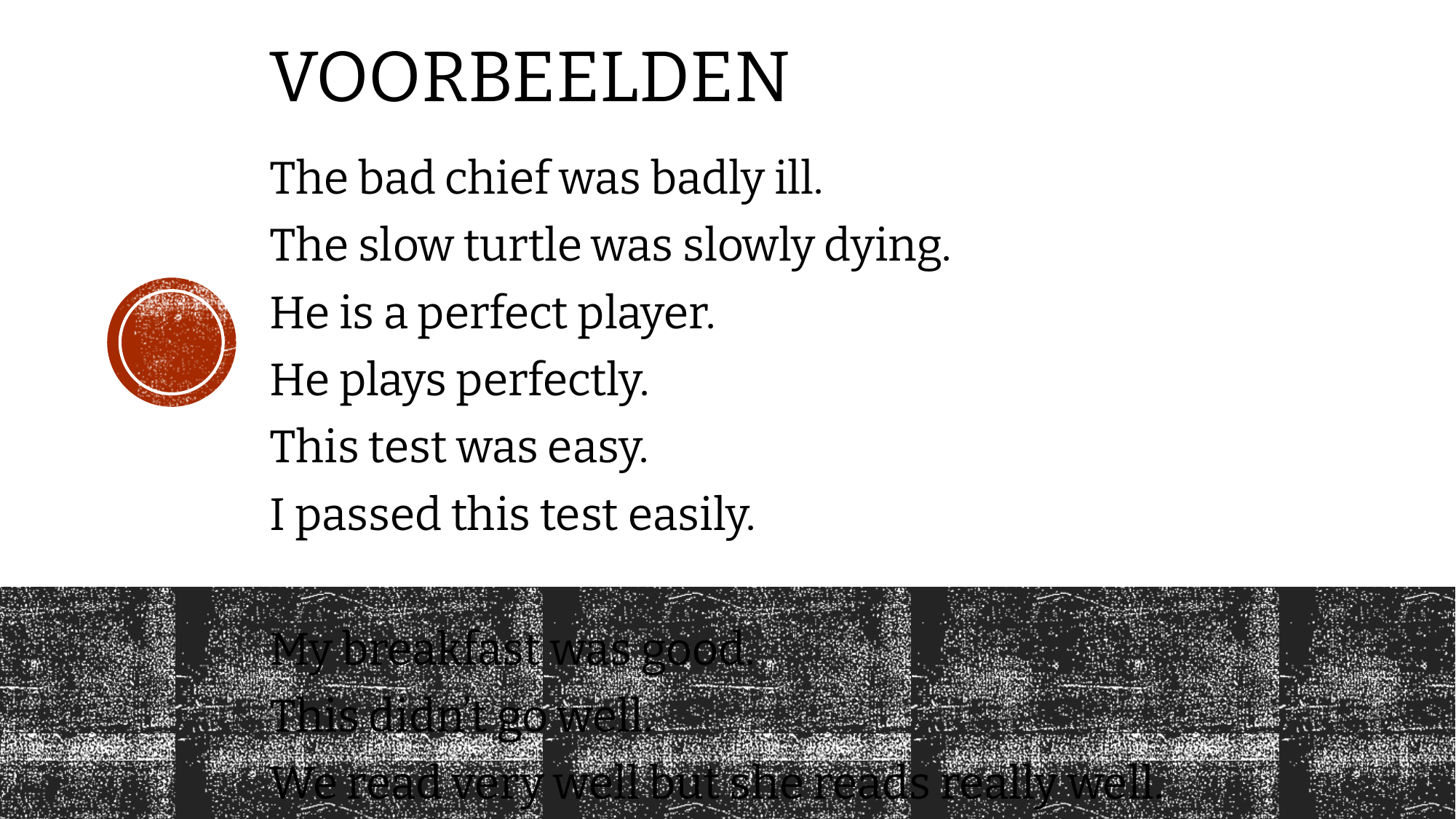

# Voorbeelden
The bad chief was badly ill.
The slow turtle was slowly dying.
He is a perfect player.
He plays perfectly.
This test was easy.
I passed this test easily.

My breakfast was good.
This didn’t go well.
We read very well but she reads really well.